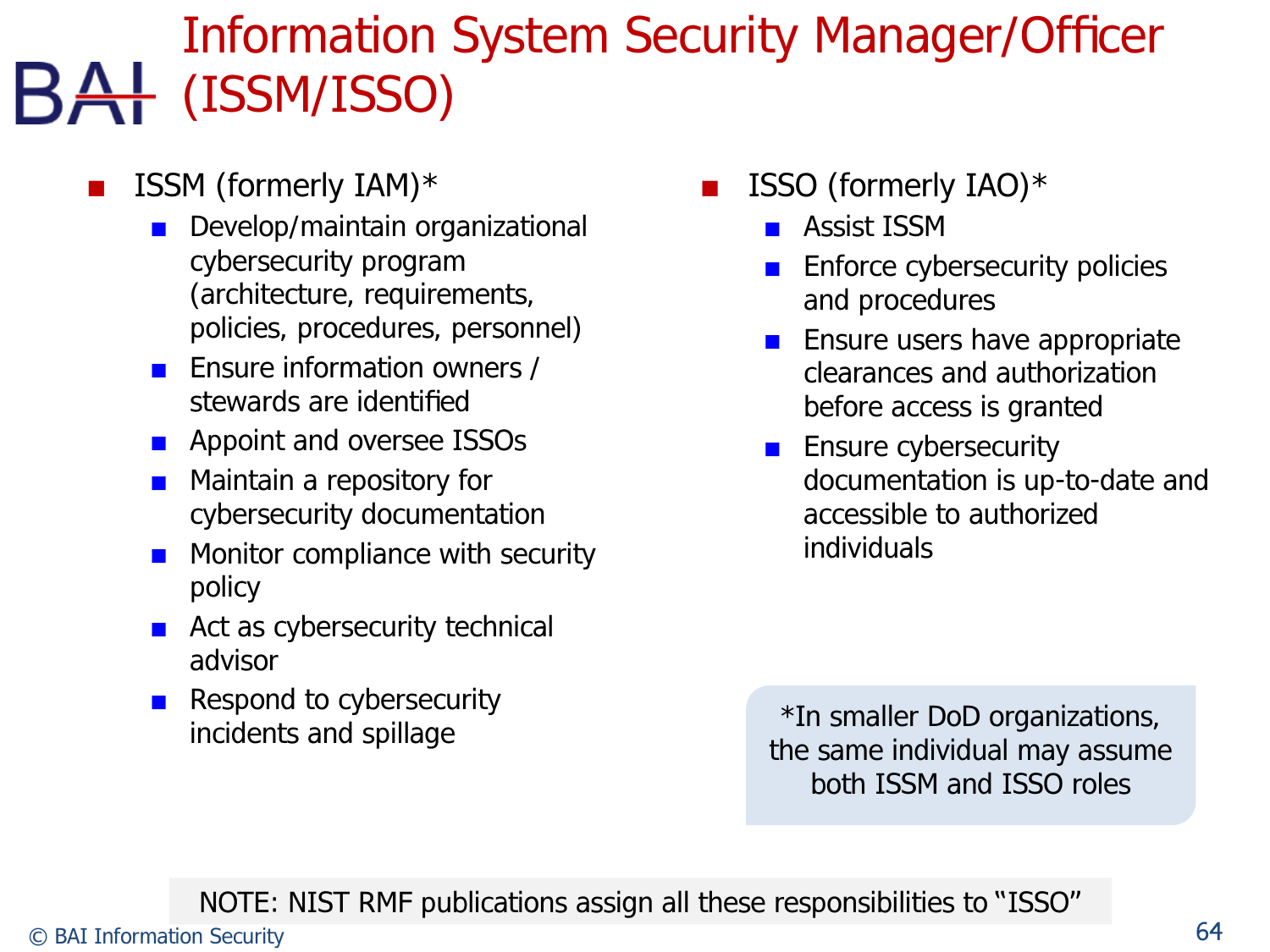

# Information System Security Manager/Officer (ISSM/ISSO)
ISSM (formerly IAM)*
Develop/maintain organizational cybersecurity program (architecture, requirements, policies, procedures, personnel)
Ensure information owners / stewards are identified
Appoint and oversee ISSOs
Maintain a repository for cybersecurity documentation
Monitor compliance with security policy
Act as cybersecurity technical advisor
Respond to cybersecurity incidents and spillage
ISSO (formerly IAO)*
Assist ISSM
Enforce cybersecurity policies and procedures
Ensure users have appropriate clearances and authorization before access is granted
Ensure cybersecurity documentation is up-to-date and accessible to authorized individuals
*In smaller DoD organizations, the same individual may assume both ISSM and ISSO roles
NOTE: NIST RMF publications assign all these responsibilities to “ISSO”